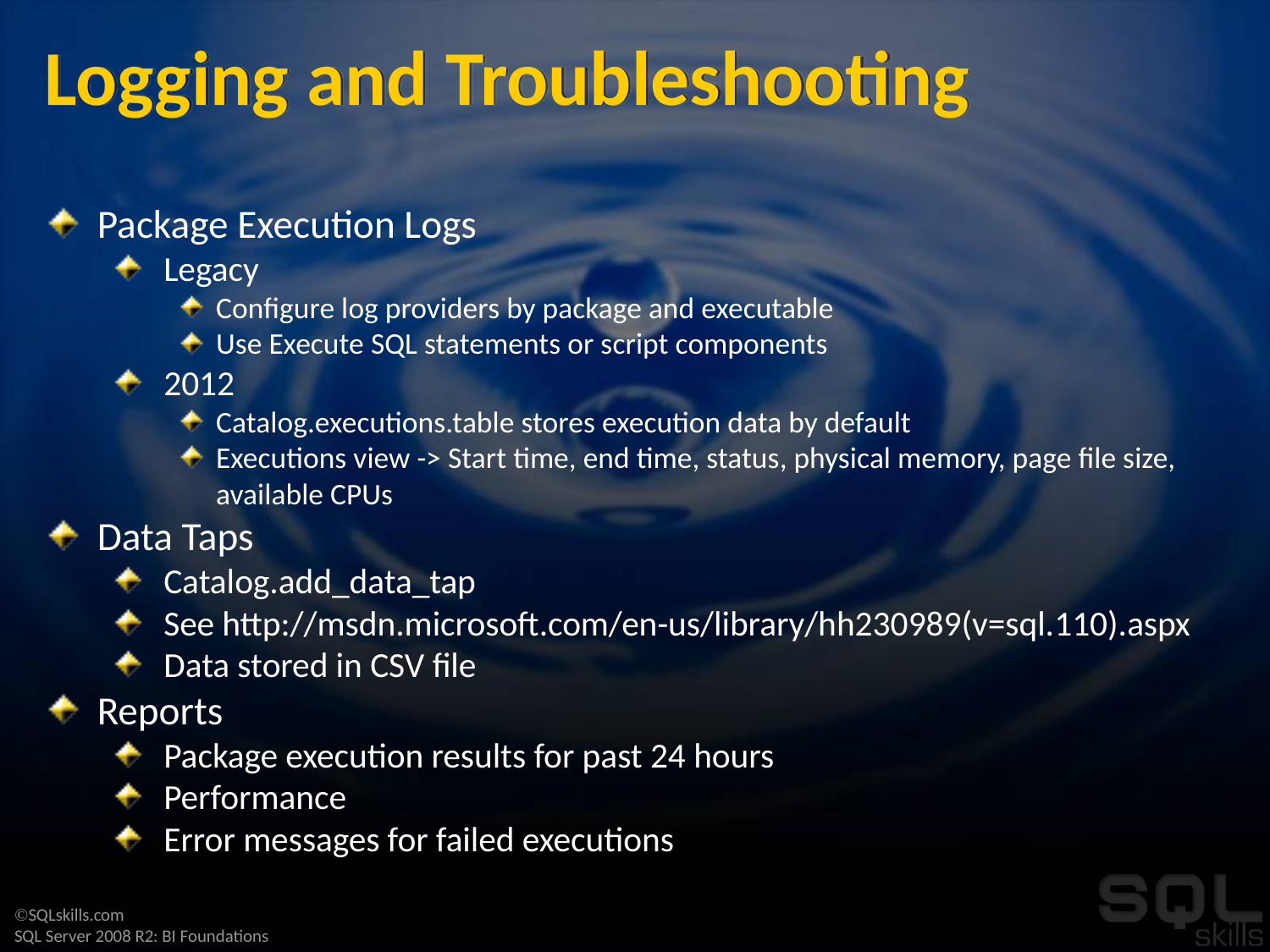

# Logging and Troubleshooting
Package Execution Logs
Legacy
Configure log providers by package and executable
Use Execute SQL statements or script components
2012
Catalog.executions.table stores execution data by default
Executions view -> Start time, end time, status, physical memory, page file size, available CPUs
Data Taps
Catalog.add_data_tap
See http://msdn.microsoft.com/en-us/library/hh230989(v=sql.110).aspx
Data stored in CSV file
Reports
Package execution results for past 24 hours
Performance
Error messages for failed executions